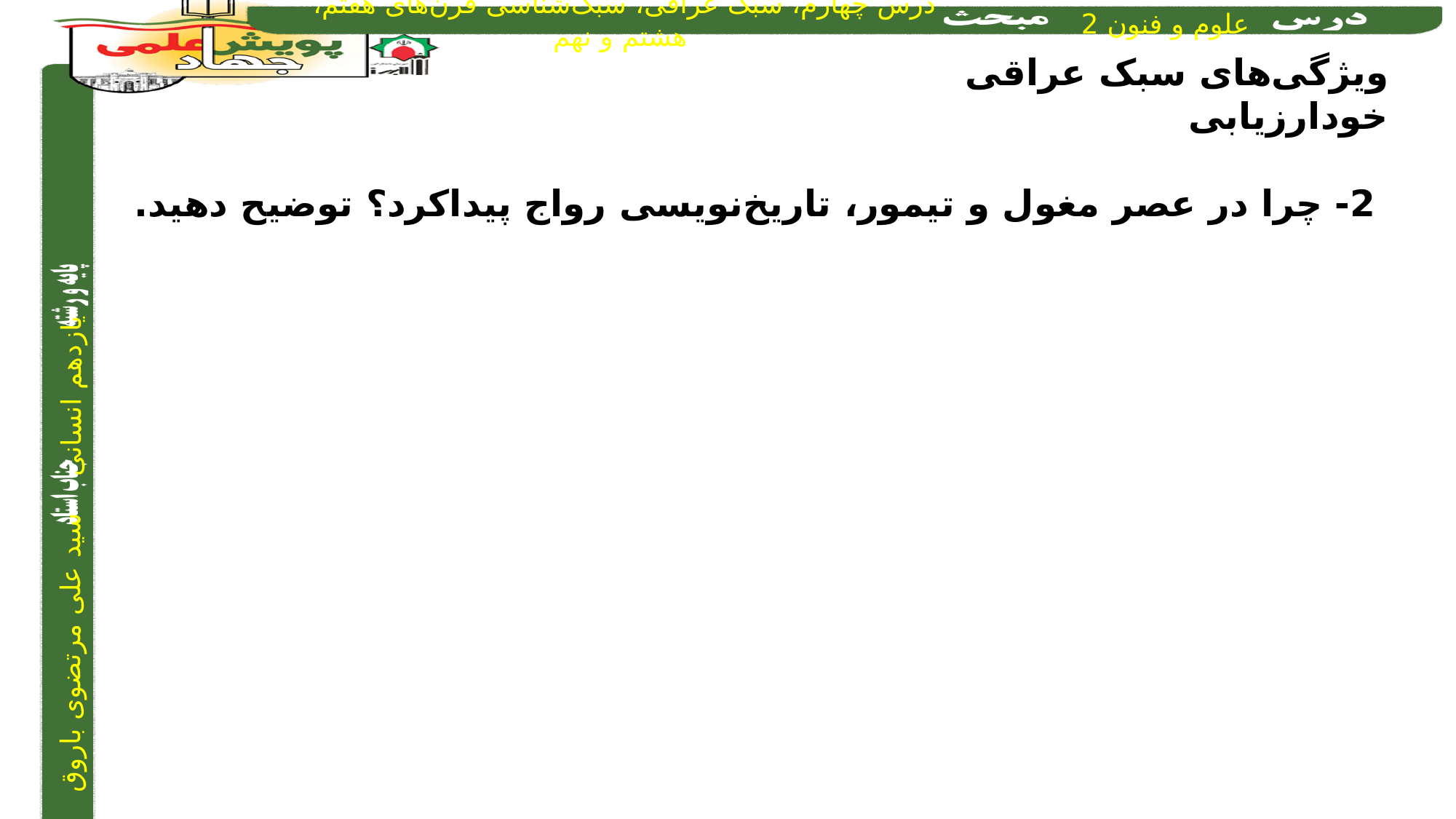

ویژگی‌های سبک عراقی
خودارزیابی

 2- چرا در عصر مغول و تیمور، تاریخ‌نویسی رواج پیداکرد؟ توضیح دهید.